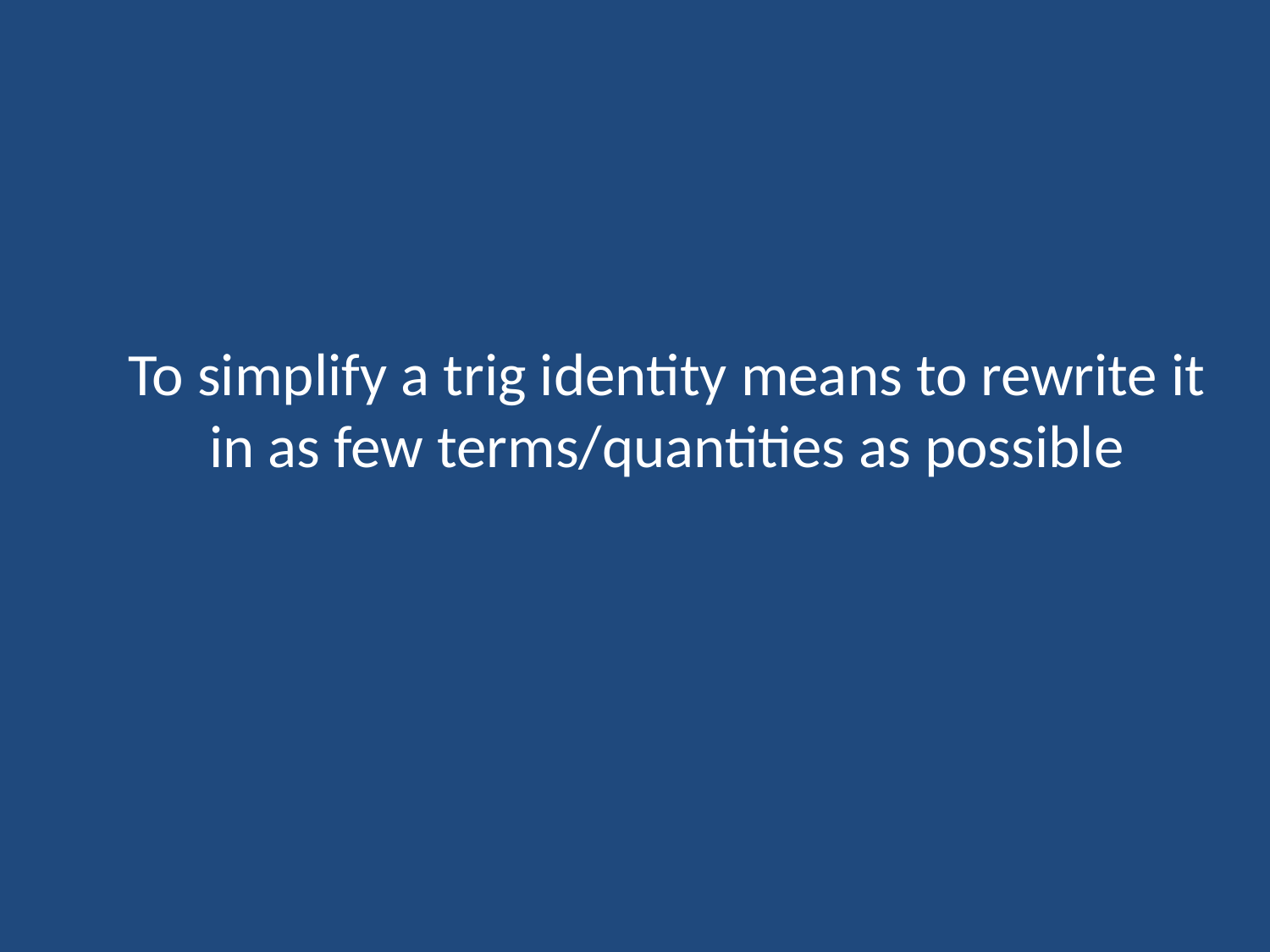

# To simplify a trig identity means to rewrite it in as few terms/quantities as possible